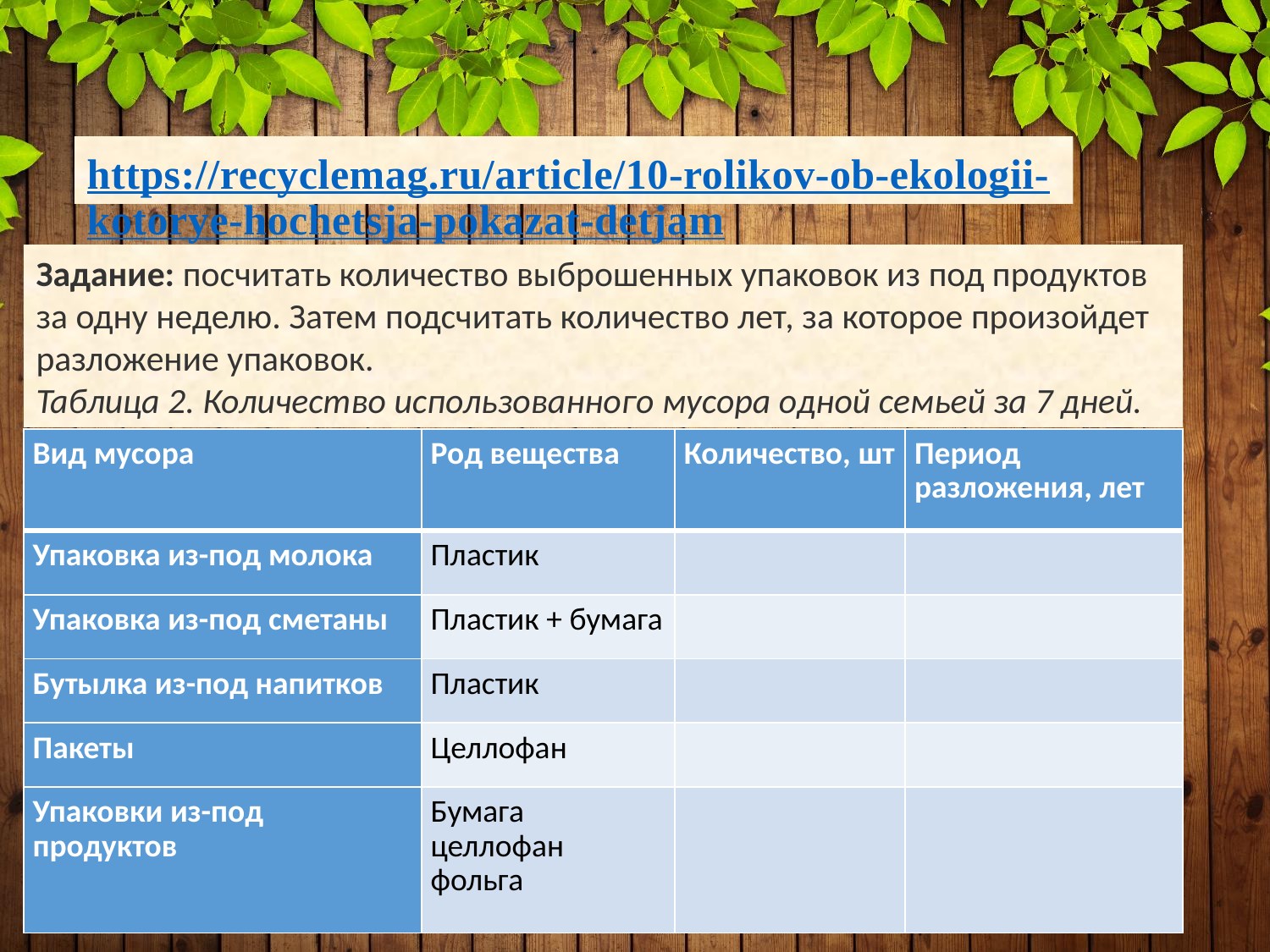

https://recyclemag.ru/article/10-rolikov-ob-ekologii-kotorye-hochetsja-pokazat-detjam
Задание: посчитать количество выброшенных упаковок из под продуктов за одну неделю. Затем подсчитать количество лет, за которое произойдет разложение упаковок.
Таблица 2. Количество использованного мусора одной семьей за 7 дней.
| Вид мусора | Род вещества | Количество, шт | Период разложения, лет |
| --- | --- | --- | --- |
| Упаковка из-под молока | Пластик |  |  |
| Упаковка из-под сметаны | Пластик + бумага |  |  |
| Бутылка из-под напитков | Пластик |  |  |
| Пакеты | Целлофан |  |  |
| Упаковки из-под продуктов | Бумага целлофан  фольга |  |  |
4